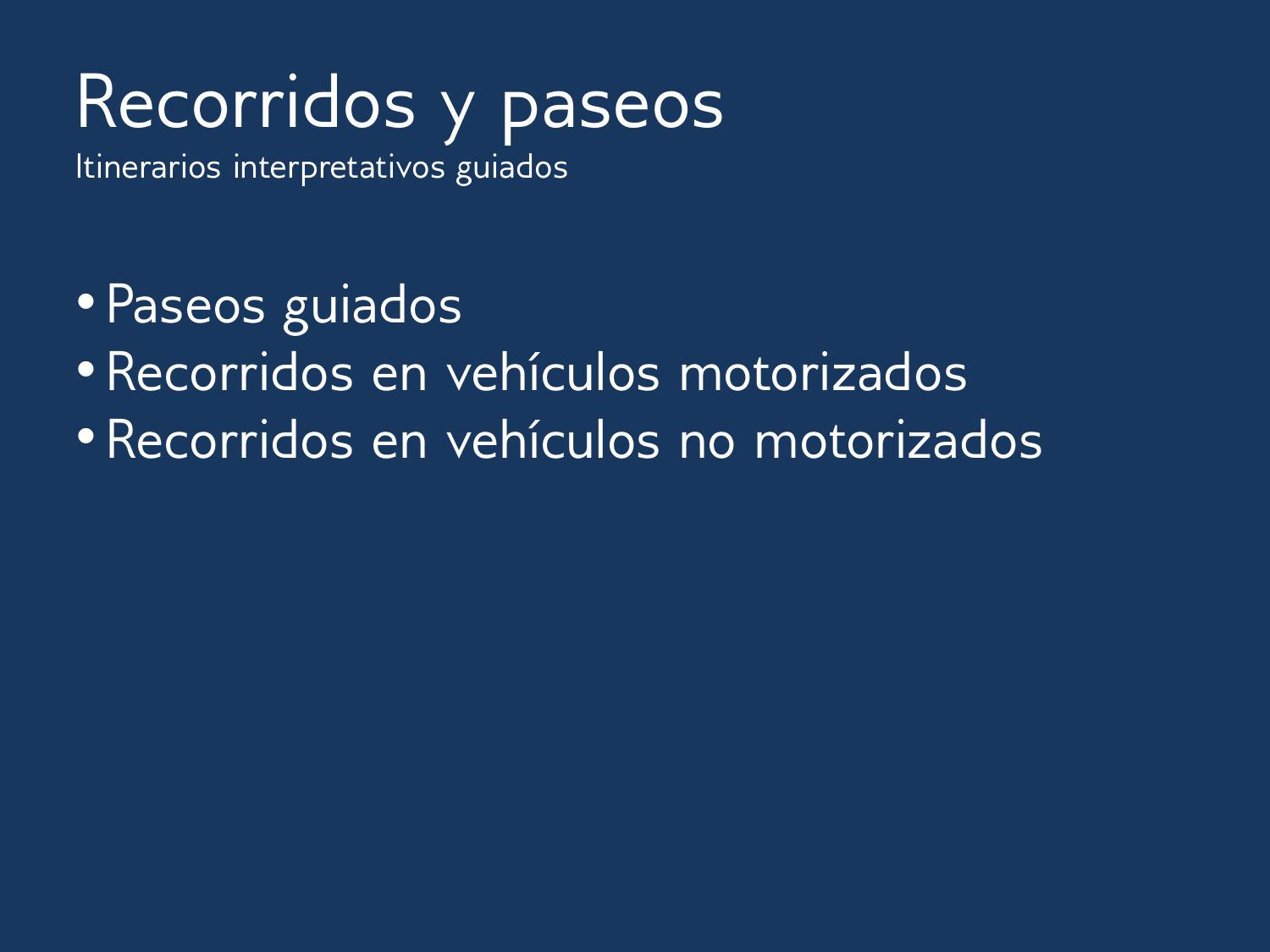

Recorridos y paseos
Itinerarios interpretativos guiados

Paseos guiados
Recorridos en vehículos motorizados
Recorridos en vehículos no motorizados